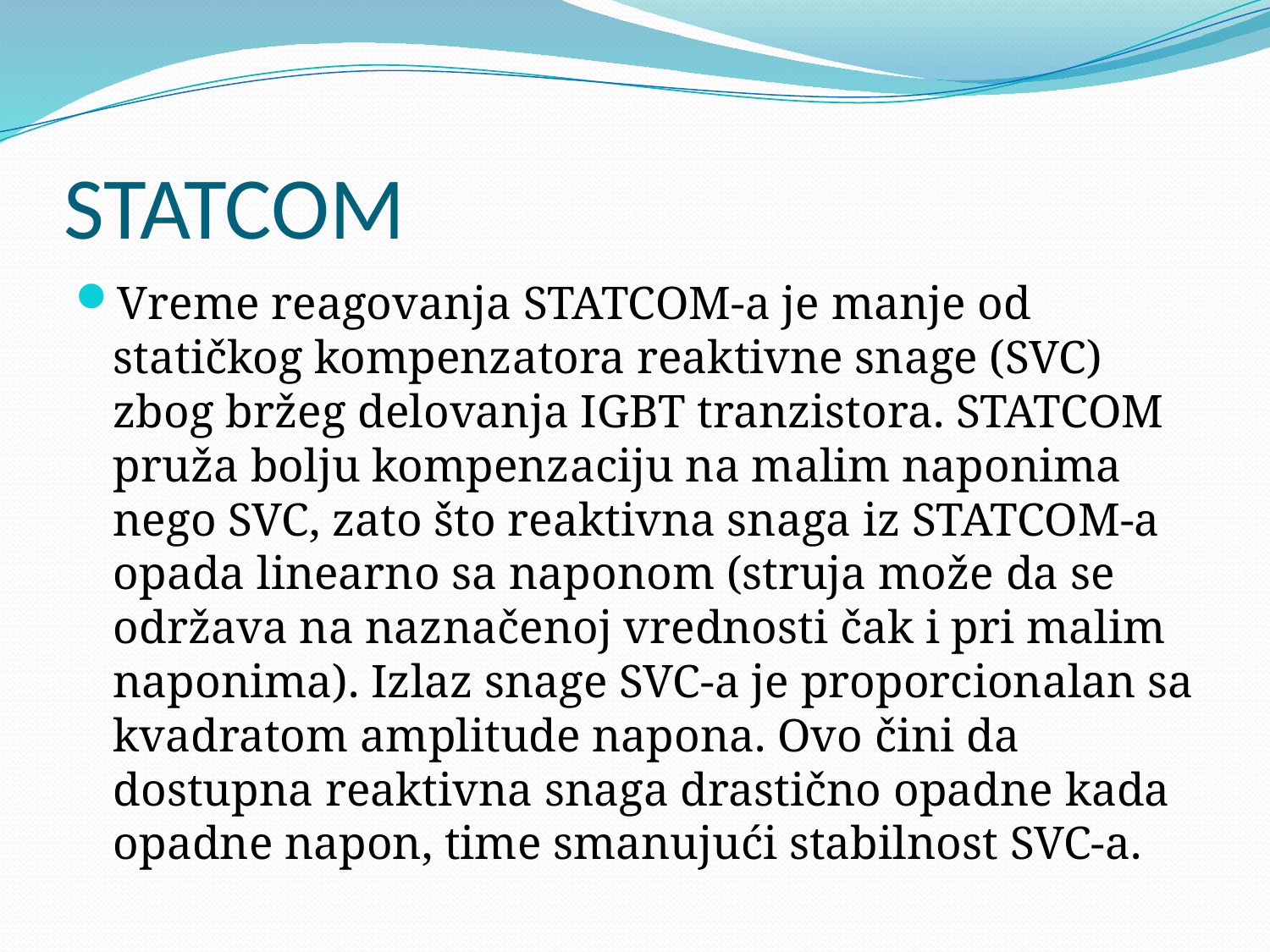

# STATCOM
Vreme reagovanja STATCOM-a je manje od statičkog kompenzatora reaktivne snage (SVC) zbog bržeg delovanja IGBT tranzistora. STATCOM pruža bolju kompenzaciju na malim naponima nego SVC, zato što reaktivna snaga iz STATCOM-a opada linearno sa naponom (struja može da se održava na naznačenoj vrednosti čak i pri malim naponima). Izlaz snage SVC-a je proporcionalan sa kvadratom amplitude napona. Ovo čini da dostupna reaktivna snaga drastično opadne kada opadne napon, time smanujući stabilnost SVC-a.